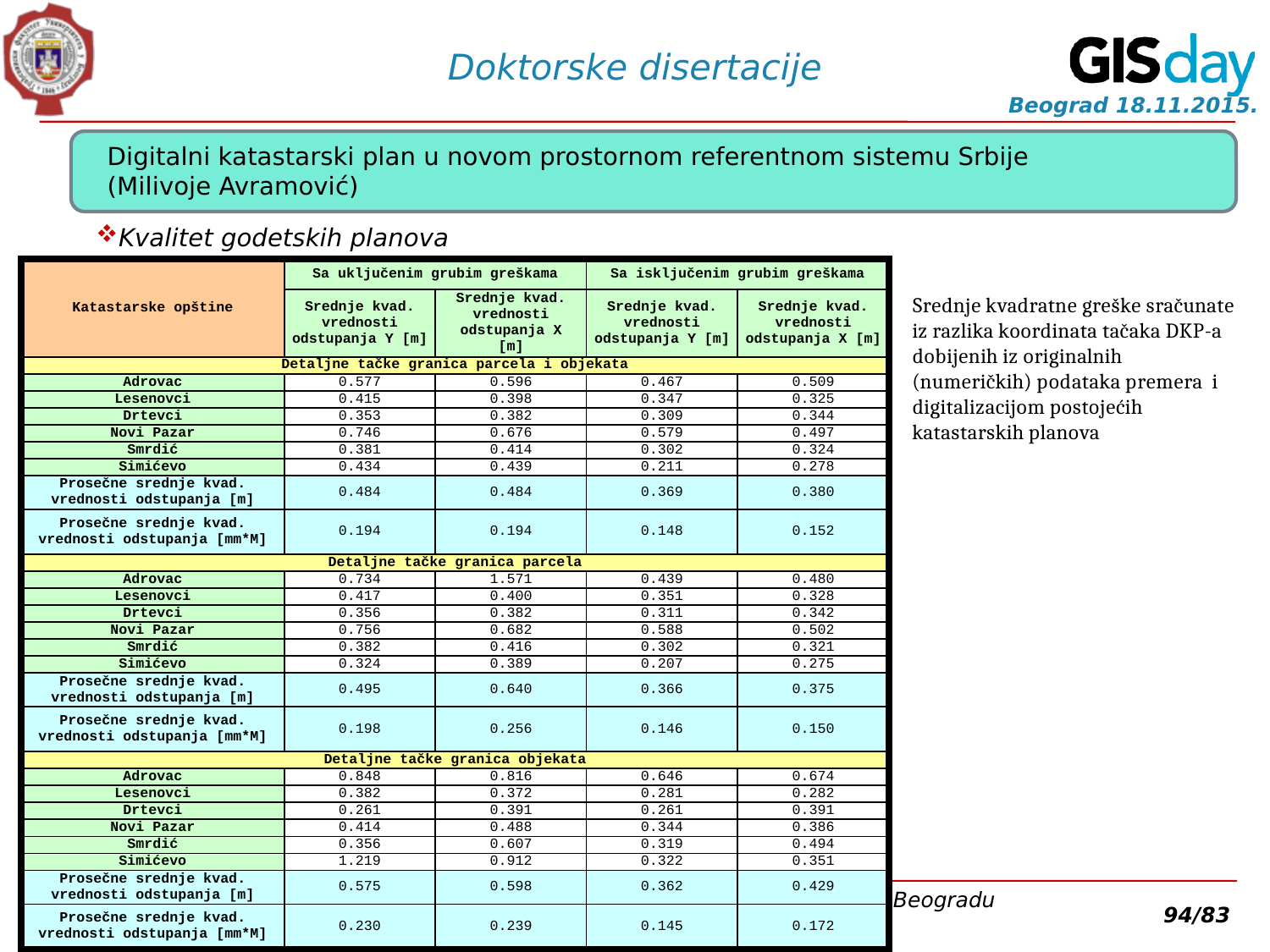

# Doktorske disertacije

Kvalitet godetskih planova

Digitalni katastarski plan u novom prostornom referentnom sistemu Srbije
(Milivoje Avramović)
| Katastarske opštine | Sa uključenim grubim greškama |  | Sa isključenim grubim greškama |  |
| --- | --- | --- | --- | --- |
|  | Srednje kvad. vrednosti odstupanja Y [m] | Srednje kvad. vrednosti odstupanja X [m] | Srednje kvad. vrednosti odstupanja Y [m] | Srednje kvad. vrednosti odstupanja X [m] |
| Detaljne tačke granica parcela i objekata |  |  |  |  |
| Adrovac | 0.577 | 0.596 | 0.467 | 0.509 |
| Lesenovci | 0.415 | 0.398 | 0.347 | 0.325 |
| Drtevci | 0.353 | 0.382 | 0.309 | 0.344 |
| Novi Pazar | 0.746 | 0.676 | 0.579 | 0.497 |
| Smrdić | 0.381 | 0.414 | 0.302 | 0.324 |
| Simićevo | 0.434 | 0.439 | 0.211 | 0.278 |
| Prosečne srednje kvad. vrednosti odstupanja [m] | 0.484 | 0.484 | 0.369 | 0.380 |
| Prosečne srednje kvad. vrednosti odstupanja [mm\*M] | 0.194 | 0.194 | 0.148 | 0.152 |
| Detaljne tačke granica parcela |  |  |  |  |
| Adrovac | 0.734 | 1.571 | 0.439 | 0.480 |
| Lesenovci | 0.417 | 0.400 | 0.351 | 0.328 |
| Drtevci | 0.356 | 0.382 | 0.311 | 0.342 |
| Novi Pazar | 0.756 | 0.682 | 0.588 | 0.502 |
| Smrdić | 0.382 | 0.416 | 0.302 | 0.321 |
| Simićevo | 0.324 | 0.389 | 0.207 | 0.275 |
| Prosečne srednje kvad. vrednosti odstupanja [m] | 0.495 | 0.640 | 0.366 | 0.375 |
| Prosečne srednje kvad. vrednosti odstupanja [mm\*M] | 0.198 | 0.256 | 0.146 | 0.150 |
| Detaljne tačke granica objekata |  |  |  |  |
| Adrovac | 0.848 | 0.816 | 0.646 | 0.674 |
| Lesenovci | 0.382 | 0.372 | 0.281 | 0.282 |
| Drtevci | 0.261 | 0.391 | 0.261 | 0.391 |
| Novi Pazar | 0.414 | 0.488 | 0.344 | 0.386 |
| Smrdić | 0.356 | 0.607 | 0.319 | 0.494 |
| Simićevo | 1.219 | 0.912 | 0.322 | 0.351 |
| Prosečne srednje kvad. vrednosti odstupanja [m] | 0.575 | 0.598 | 0.362 | 0.429 |
| Prosečne srednje kvad. vrednosti odstupanja [mm\*M] | 0.230 | 0.239 | 0.145 | 0.172 |
Srednje kvadratne greške sračunate iz razlika koordinata tačaka DKP-a dobijenih iz originalnih (numeričkih) podataka premera  i digitalizacijom postojećih katastarskih planova